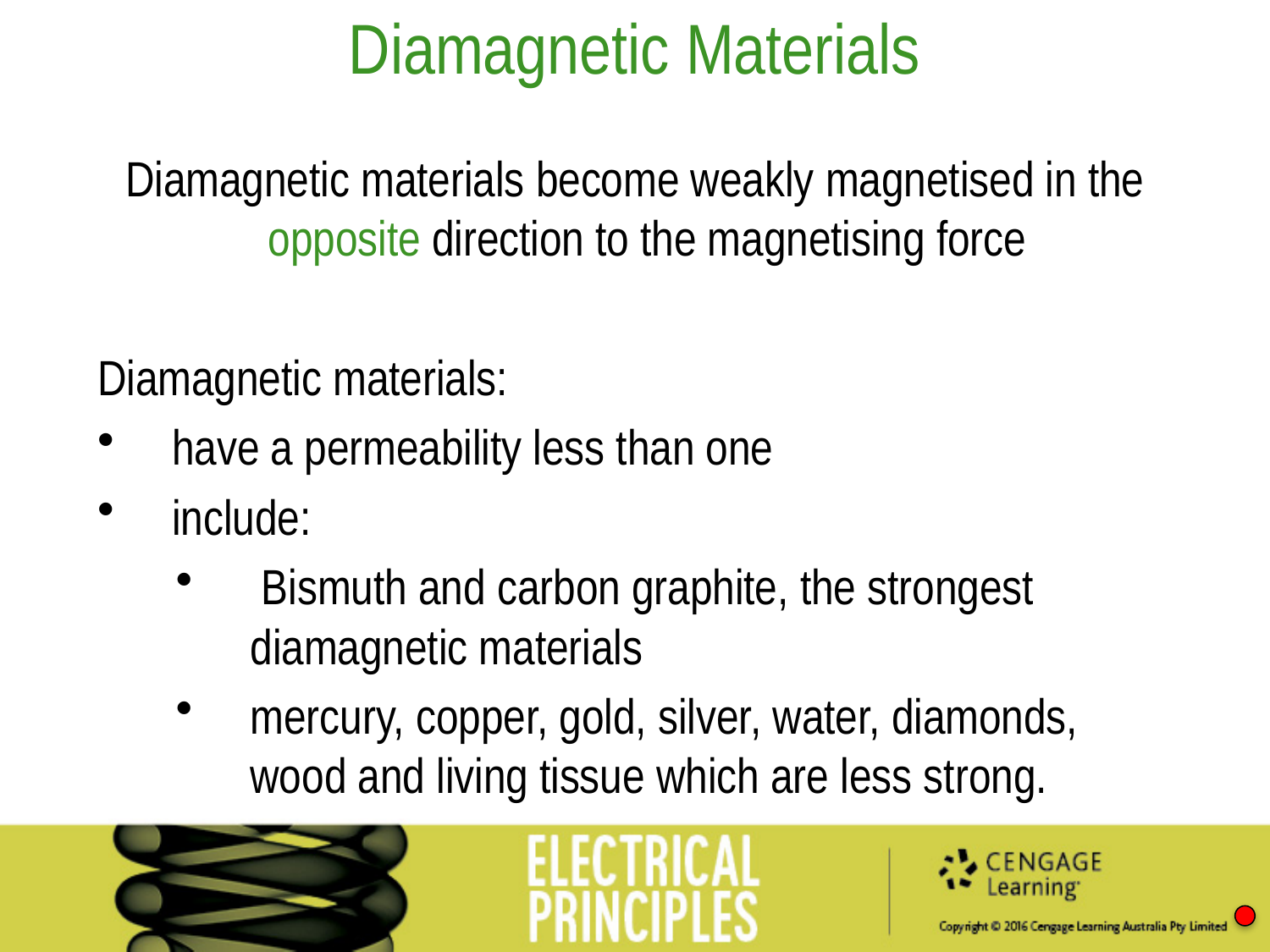

Diamagnetic Materials
Diamagnetic materials become weakly magnetised in the opposite direction to the magnetising force

Diamagnetic materials:
have a permeability less than one
include:
 Bismuth and carbon graphite, the strongest diamagnetic materials
mercury, copper, gold, silver, water, diamonds, wood and living tissue which are less strong.